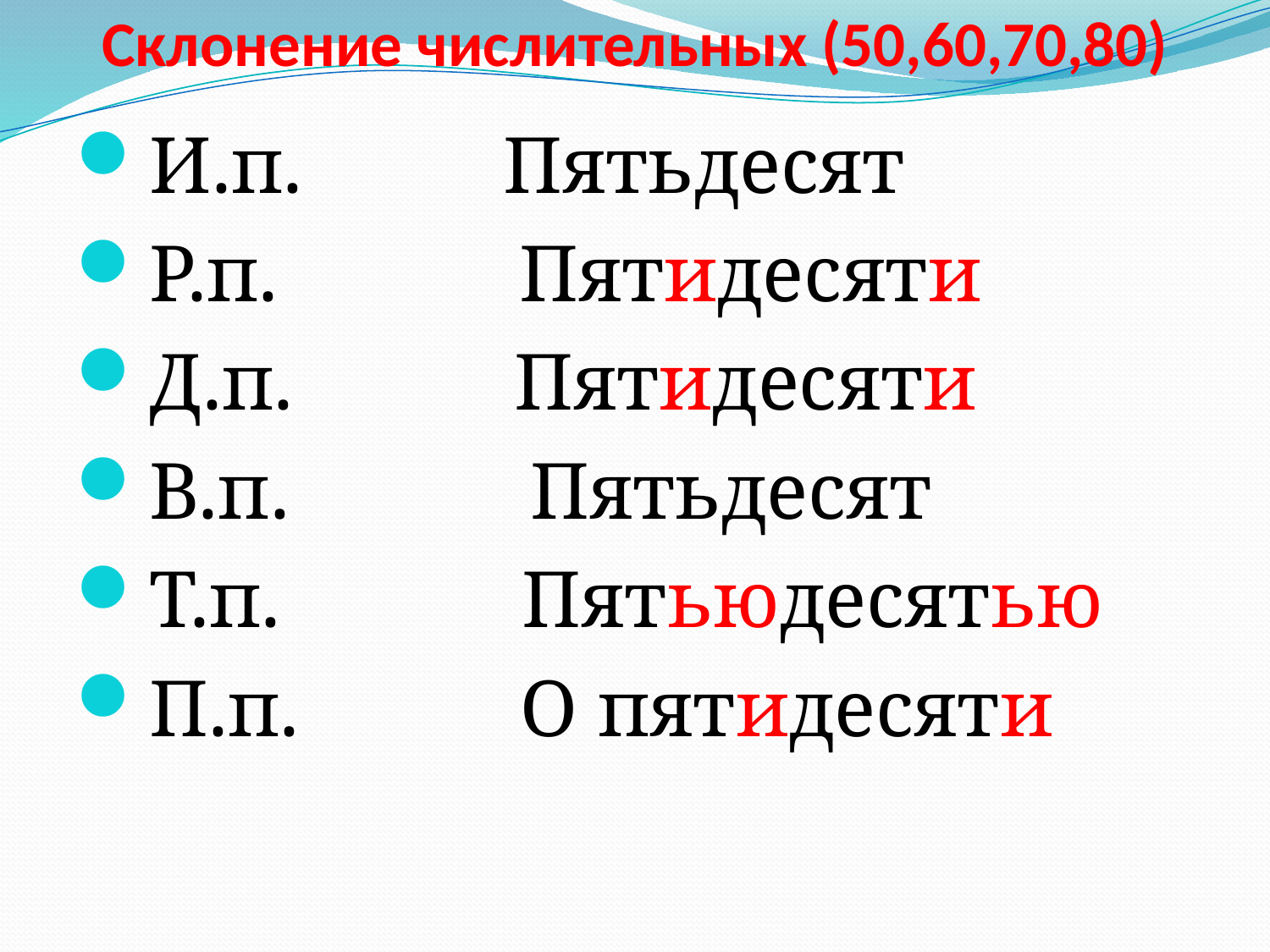

# Склонение числительных (50,60,70,80)
И.п.          Пятьдесят
Р.п.            Пятидесяти
Д.п.           Пятидесяти
В.п.            Пятьдесят
Т.п.            Пятьюдесятью
П.п.           О пятидесяти